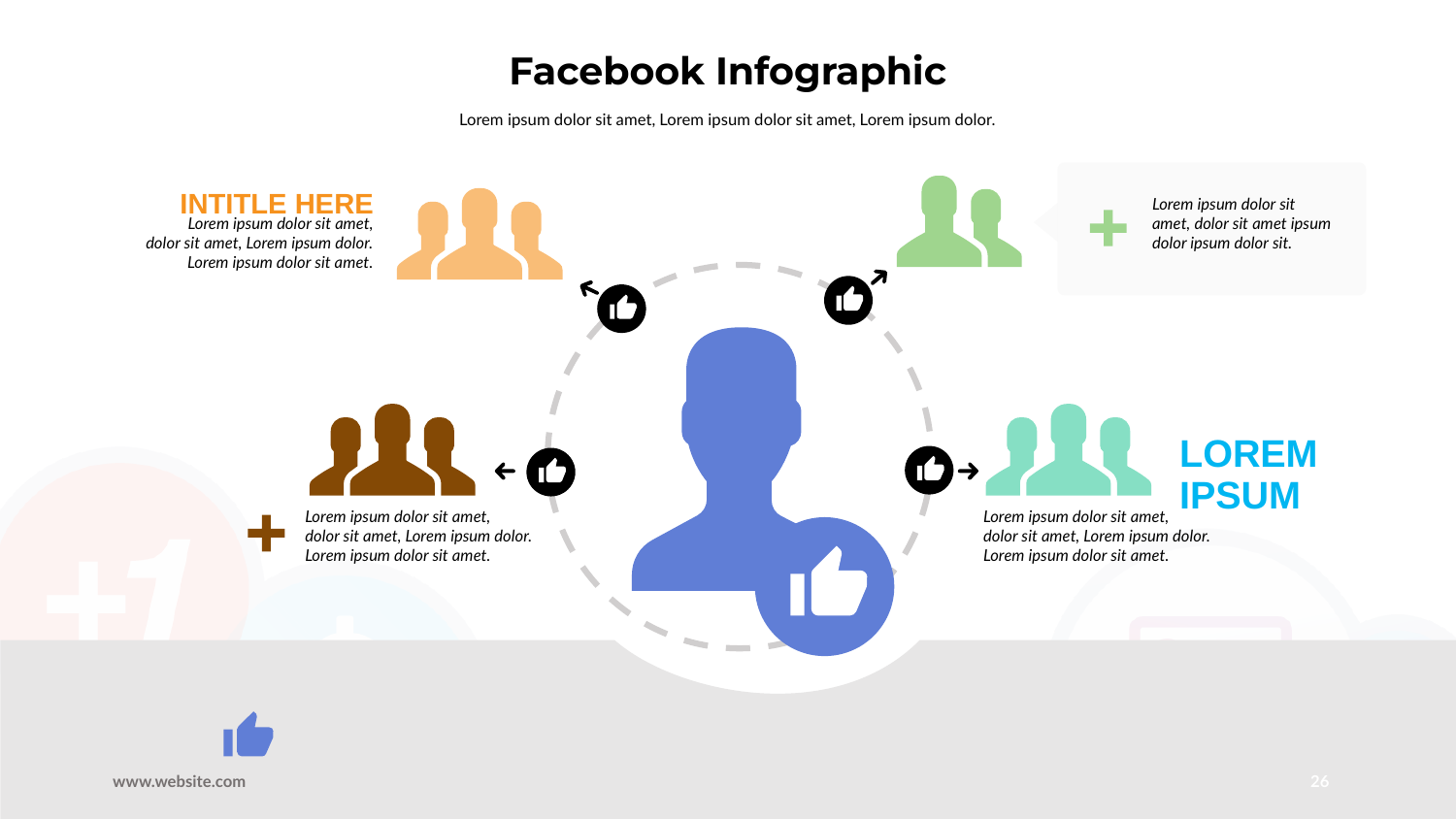

# Facebook Infographic
Lorem ipsum dolor sit amet, Lorem ipsum dolor sit amet, Lorem ipsum dolor.

INTITLE HERE

Lorem ipsum dolor sit
amet, dolor sit amet ipsum
dolor ipsum dolor sit.

Lorem ipsum dolor sit amet,
dolor sit amet, Lorem ipsum dolor.
Lorem ipsum dolor sit amet.

LOREM
IPSUM

Lorem ipsum dolor sit amet,
dolor sit amet, Lorem ipsum dolor.
Lorem ipsum dolor sit amet.
Lorem ipsum dolor sit amet,
dolor sit amet, Lorem ipsum dolor.
Lorem ipsum dolor sit amet.

26
www.website.com